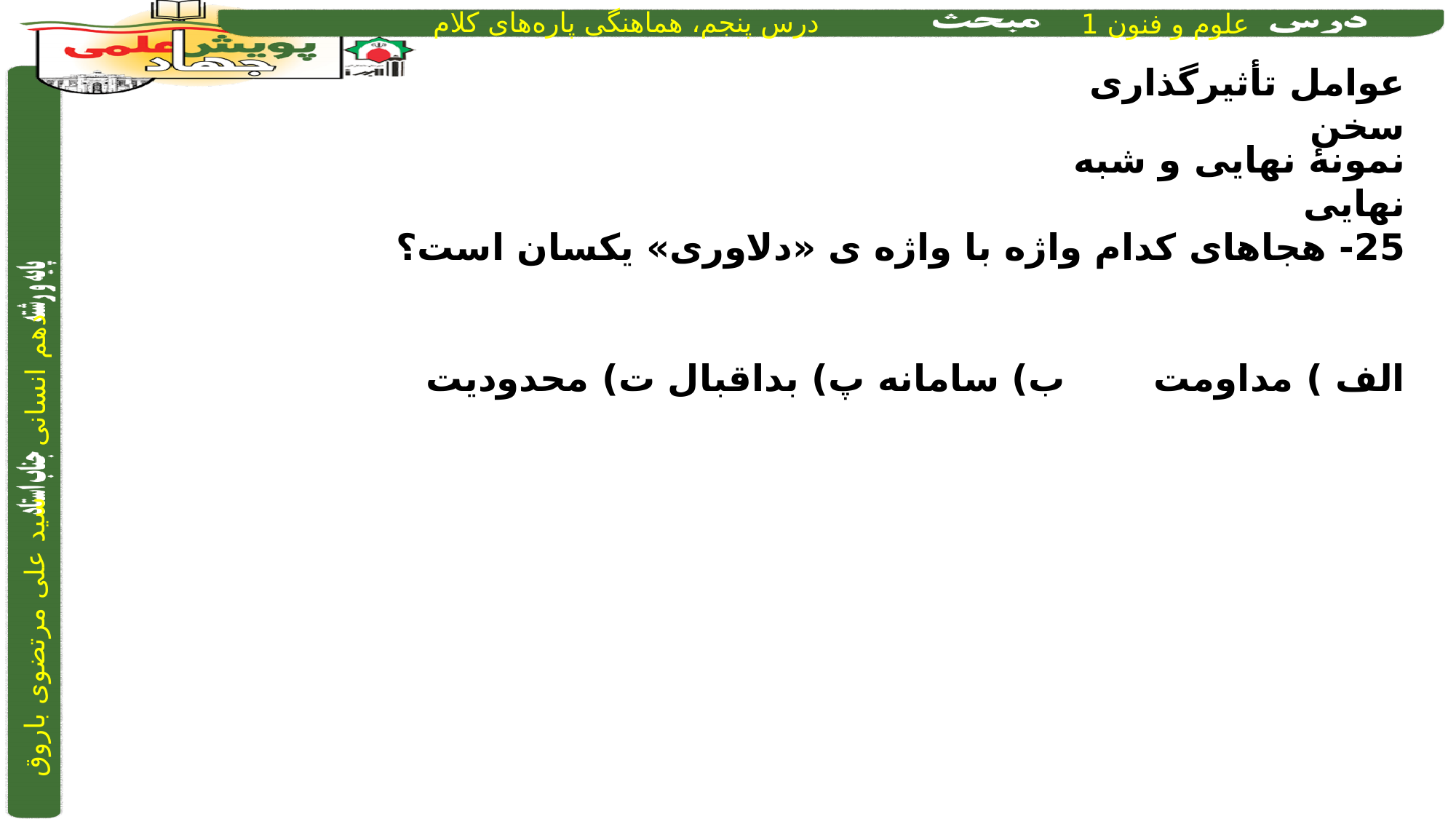

عوامل تأثیرگذاری سخن

25- هجاهای کدام واژه با واژه ی «دلاوری» يکسان است؟

الف ) مداومت		 ب) سامانه	 پ) بداقبال	 ت) محدوديت
نمونۀ نهایی و شبه نهایی